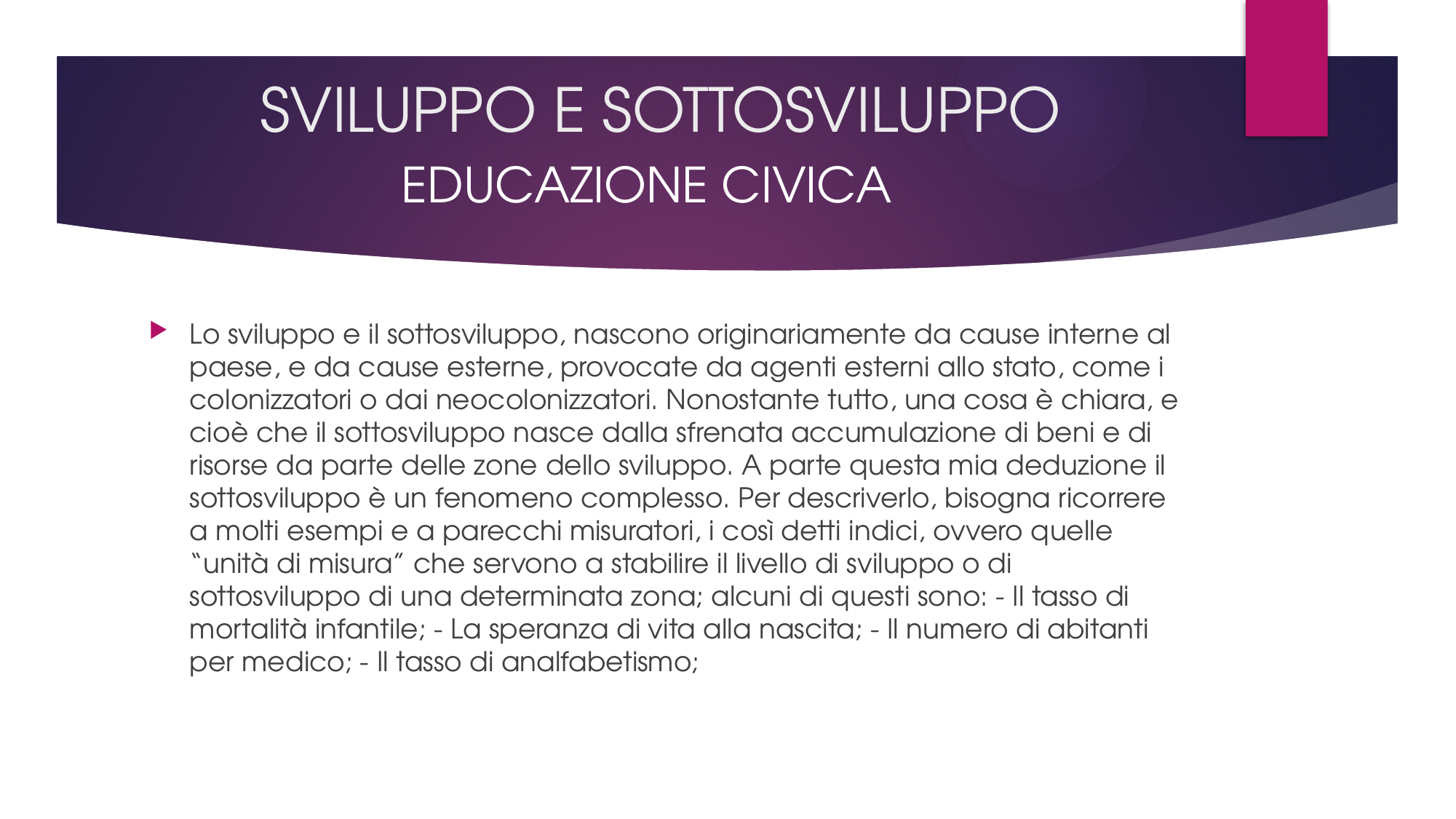

# SVILUPPO E SOTTOSVILUPPO
EDUCAZIONE CIVICA
Lo sviluppo e il sottosviluppo, nascono originariamente da cause interne al paese, e da cause esterne, provocate da agenti esterni allo stato, come i colonizzatori o dai neocolonizzatori. Nonostante tutto, una cosa è chiara, e cioè che il sottosviluppo nasce dalla sfrenata accumulazione di beni e di risorse da parte delle zone dello sviluppo. A parte questa mia deduzione il sottosviluppo è un fenomeno complesso. Per descriverlo, bisogna ricorrere a molti esempi e a parecchi misuratori, i così detti indici, ovvero quelle “unità di misura” che servono a stabilire il livello di sviluppo o di sottosviluppo di una determinata zona; alcuni di questi sono: - Il tasso di mortalità infantile; - La speranza di vita alla nascita; - Il numero di abitanti per medico; - Il tasso di analfabetismo;